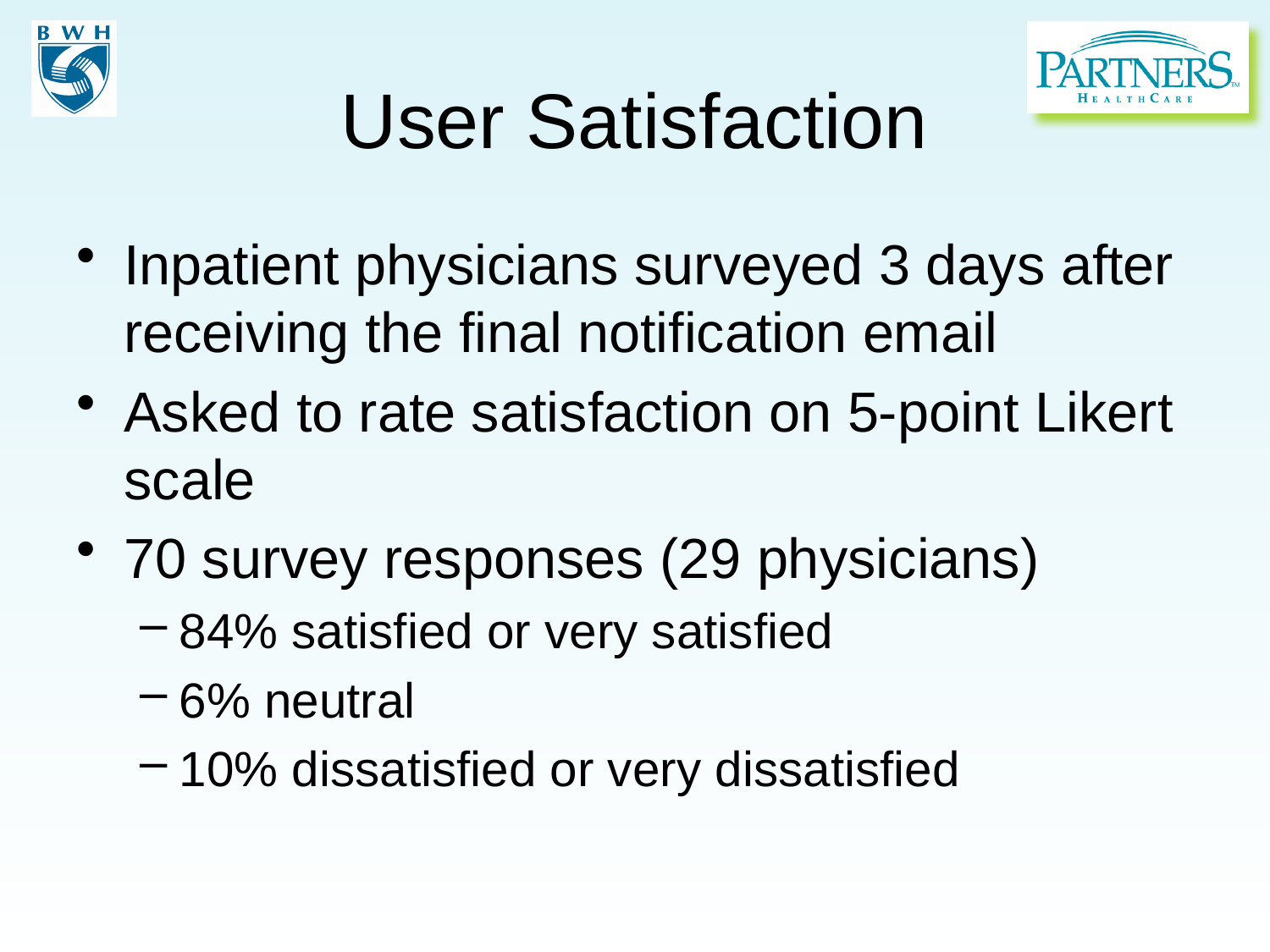

# User Satisfaction
Inpatient physicians surveyed 3 days after receiving the final notification email
Asked to rate satisfaction on 5-point Likert scale
70 survey responses (29 physicians)
84% satisfied or very satisfied
6% neutral
10% dissatisfied or very dissatisfied